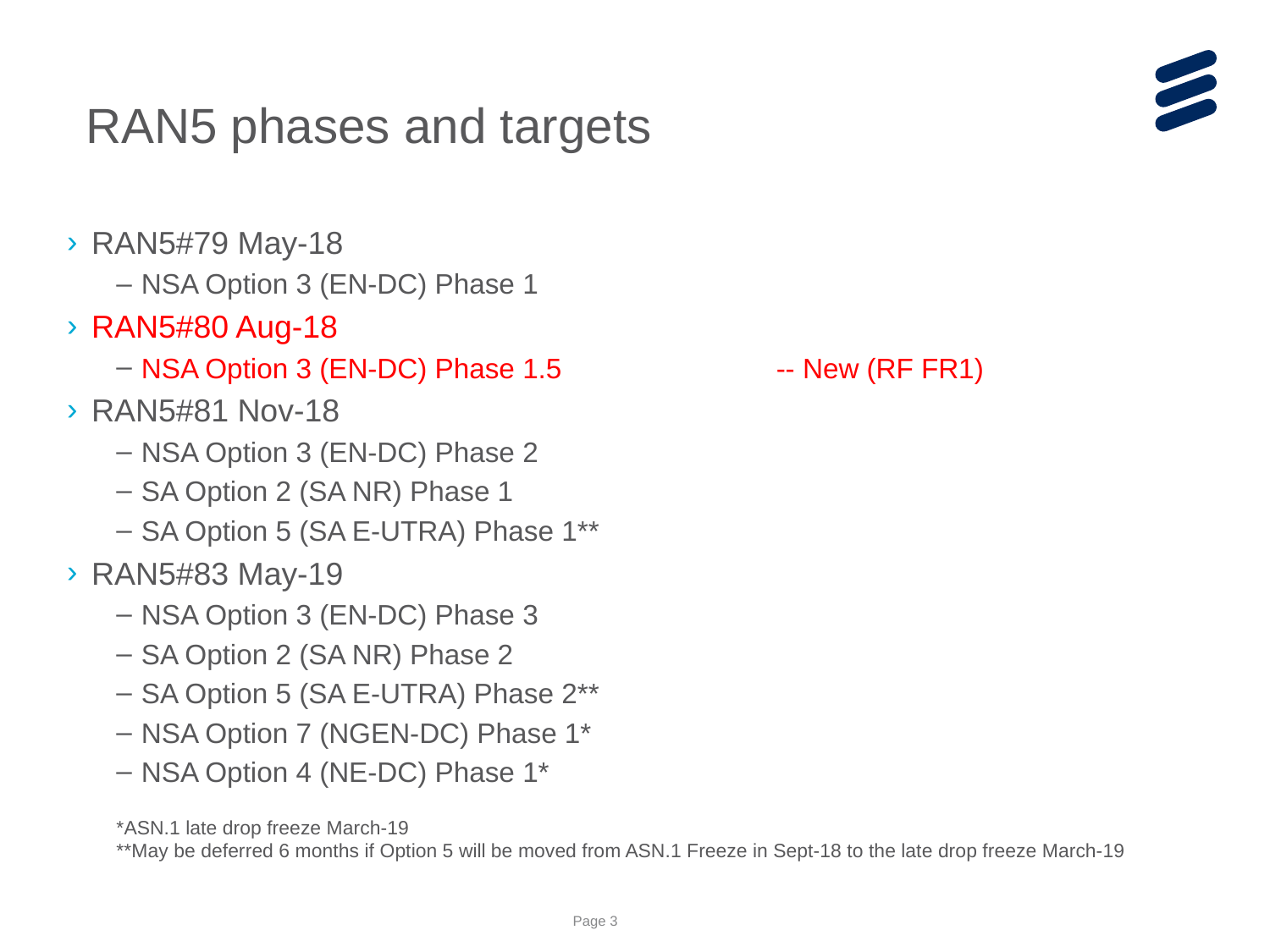

RAN5 phases and targets
RAN5#79 May-18
NSA Option 3 (EN-DC) Phase 1
RAN5#80 Aug-18
NSA Option 3 (EN-DC) Phase 1.5		-- New (RF FR1)
RAN5#81 Nov-18
NSA Option 3 (EN-DC) Phase 2
SA Option 2 (SA NR) Phase 1
SA Option 5 (SA E-UTRA) Phase 1**
RAN5#83 May-19
NSA Option 3 (EN-DC) Phase 3
SA Option 2 (SA NR) Phase 2
SA Option 5 (SA E-UTRA) Phase 2**
NSA Option 7 (NGEN-DC) Phase 1*
NSA Option 4 (NE-DC) Phase 1*
*ASN.1 late drop freeze March-19
**May be deferred 6 months if Option 5 will be moved from ASN.1 Freeze in Sept-18 to the late drop freeze March-19